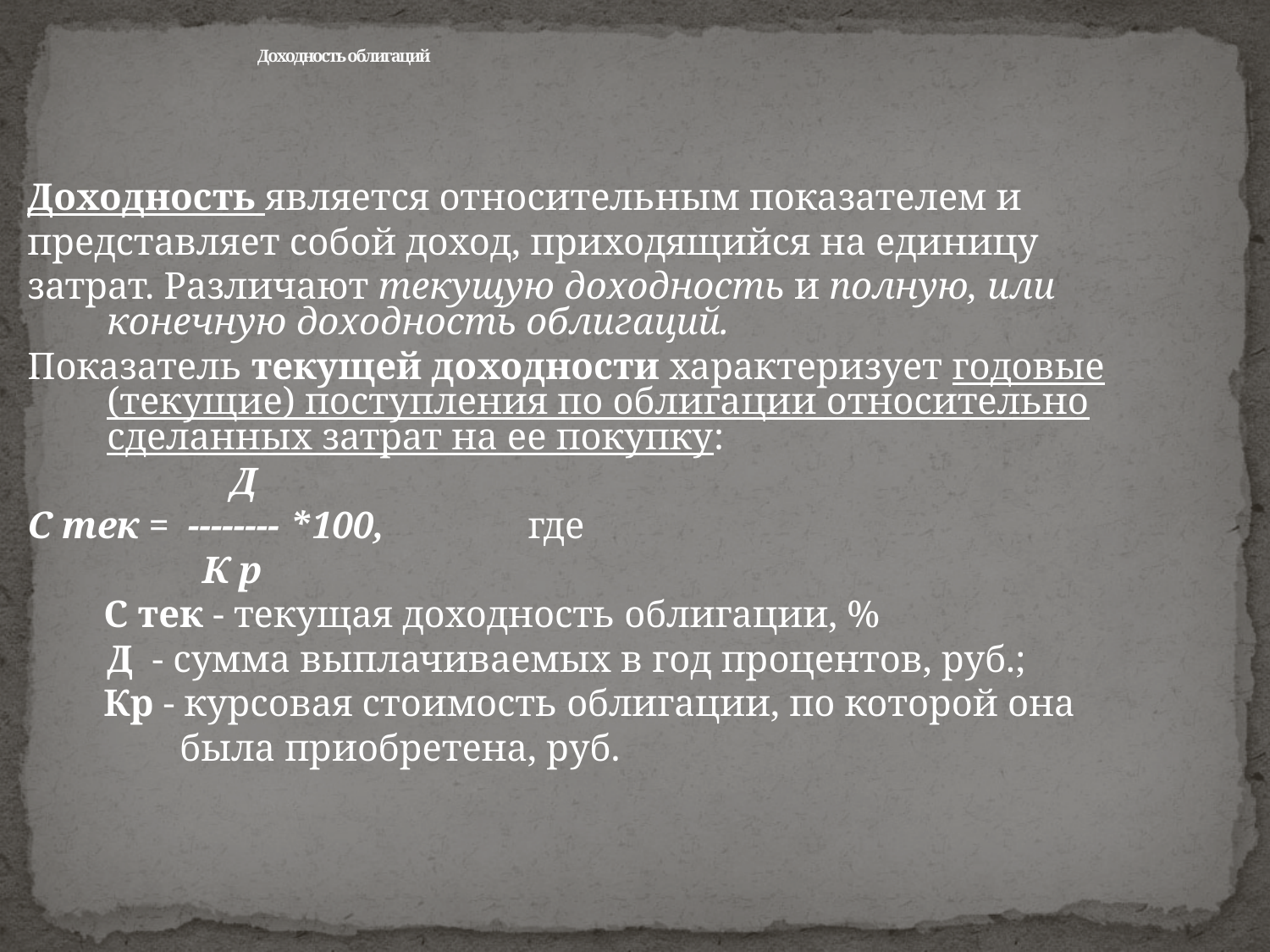

# Доходность облигаций
Доходность является относительным показателем и
представляет собой доход, приходящийся на единицу
затрат. Различают текущую доходность и полную, или конечную доходность облигаций.
Показатель текущей доходности характеризует годовые (текущие) поступления по облигации относительно сделанных затрат на ее покупку:
	             Д
С тек =  -------- *100,               где
	          К р
        С тек - текущая доходность облигации, %
	Д  - сумма выплачиваемых в год процентов, руб.;
        Кр - курсовая стоимость облигации, по которой она
                была приобретена, руб.